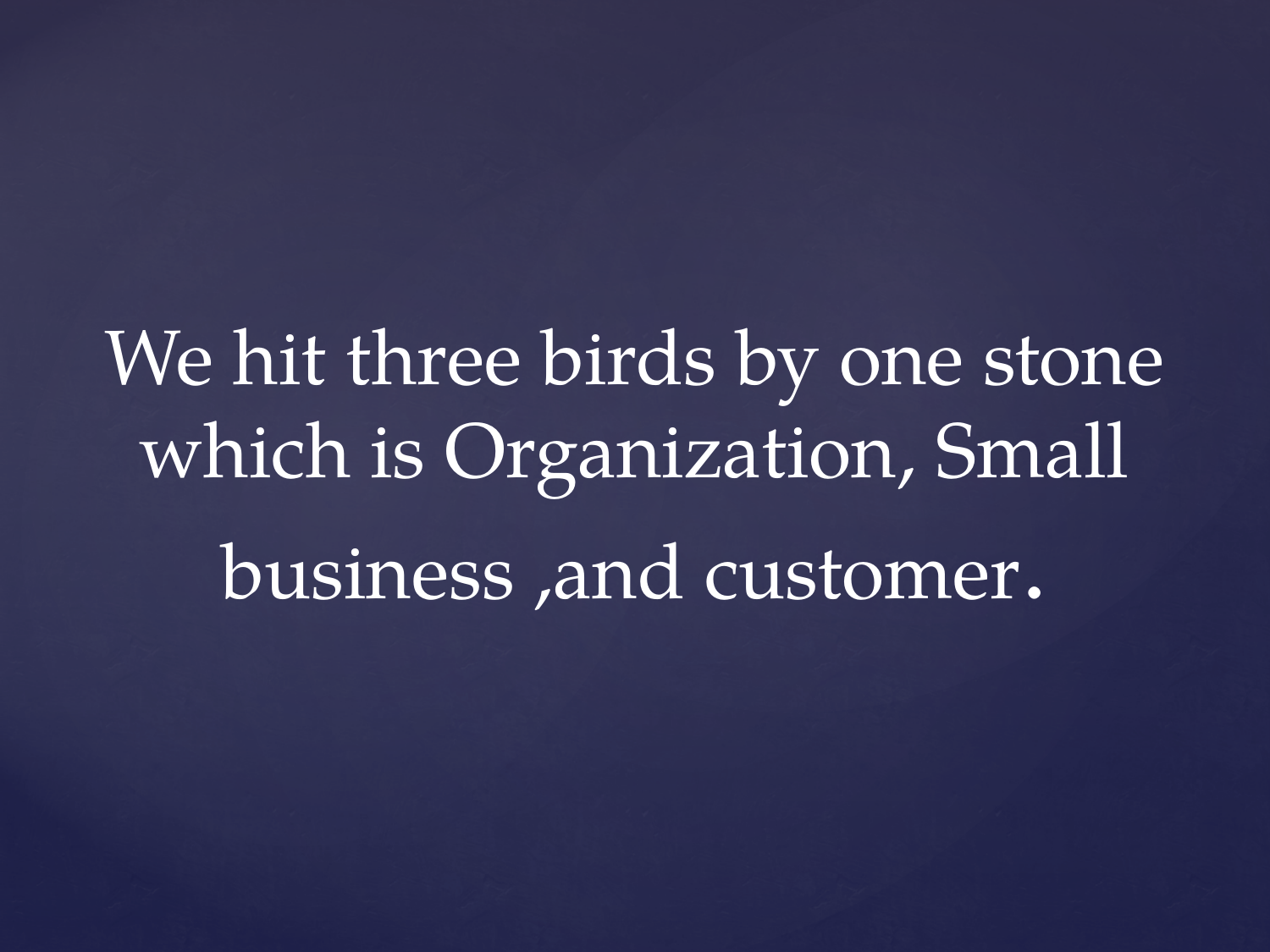

We hit three birds by one stone which is Organization, Small business ,and customer.